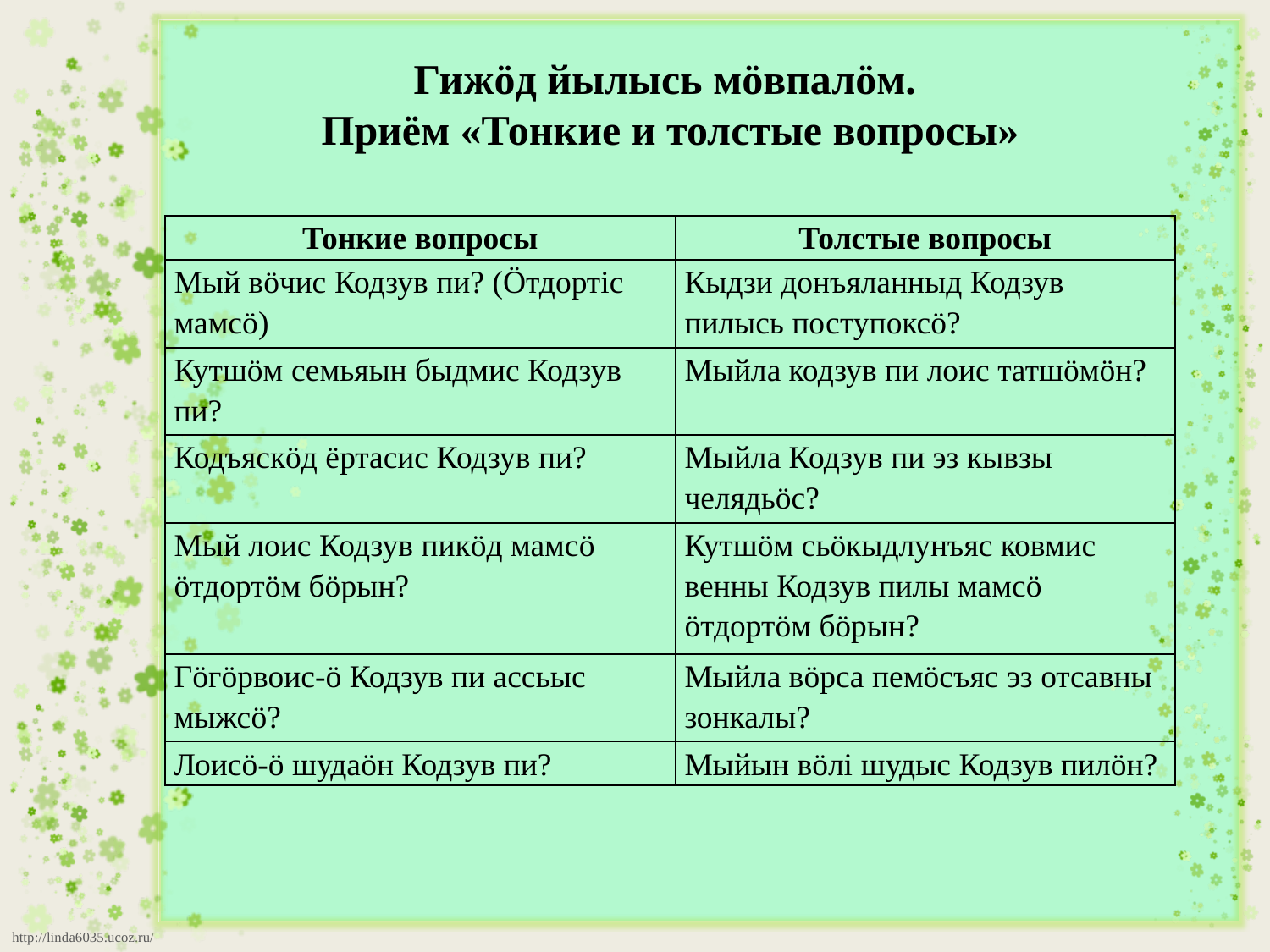

Гижӧд йылысь мӧвпалӧм.
Приём «Тонкие и толстые вопросы»
| Тонкие вопросы | Толстые вопросы |
| --- | --- |
| Мый вöчис Кодзув пи? (Öтдортiс мамсö) | Кыдзи донъяланныд Кодзув пилысь поступоксö? |
| Кутшöм семьяын быдмис Кодзув пи? | Мыйла кодзув пи лоис татшöмöн? |
| Кодъяскöд ёртасис Кодзув пи? | Мыйла Кодзув пи эз кывзы челядьöс? |
| Мый лоис Кодзув пикöд мамсö öтдортöм бöрын? | Кутшöм сьöкыдлунъяс ковмис венны Кодзув пилы мамсö öтдортöм бöрын? |
| Гöгöрвоис-ö Кодзув пи ассьыс мыжсö? | Мыйла вöрса пемöсъяс эз отсавны зонкалы? |
| Лоисö-ö шудаöн Кодзув пи? | Мыйын вöлi шудыс Кодзув пилöн? |